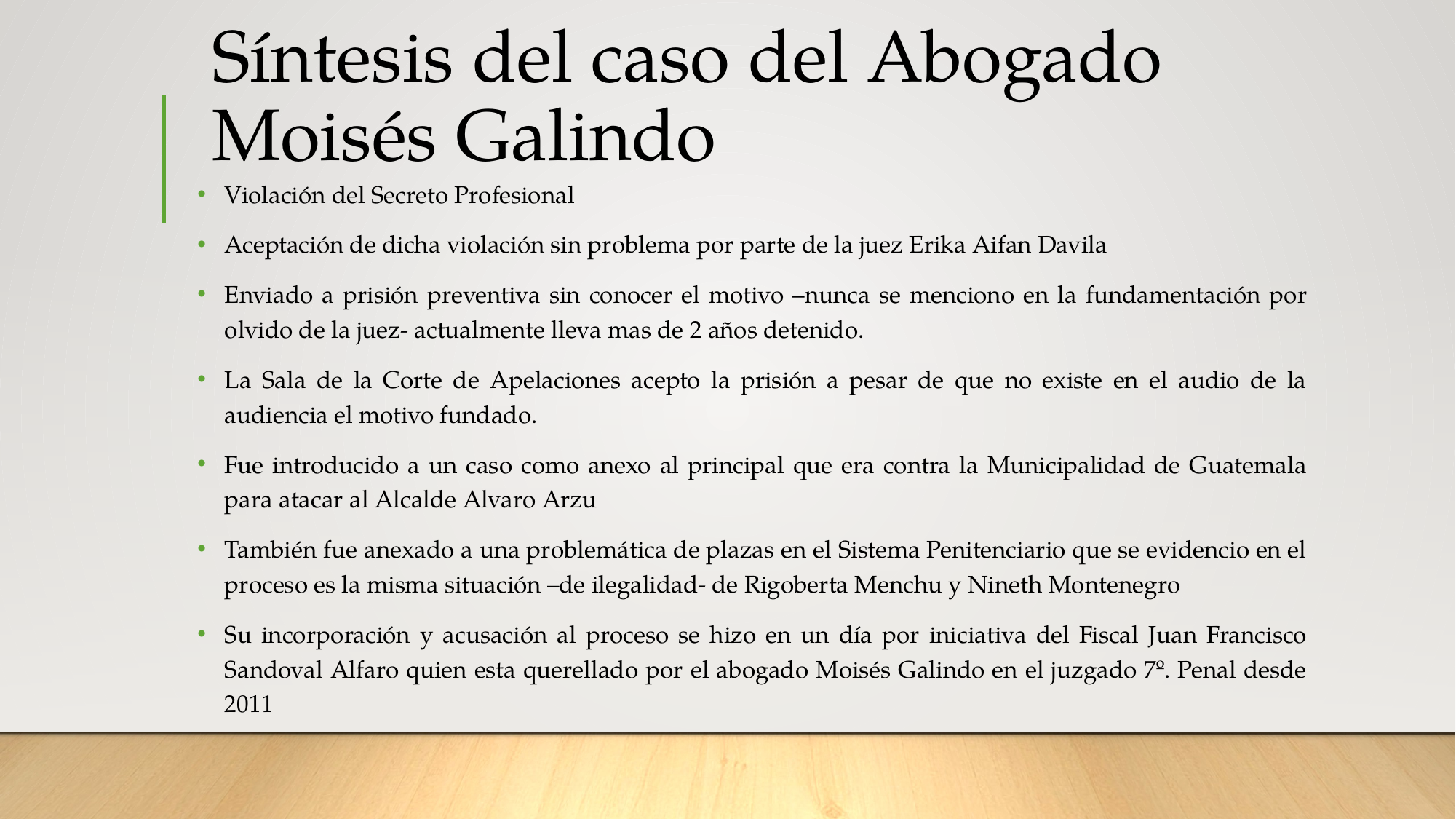

# Síntesis del caso del Abogado Moisés Galindo
Violación del Secreto Profesional
Aceptación de dicha violación sin problema por parte de la juez Erika Aifan Davila
Enviado a prisión preventiva sin conocer el motivo –nunca se menciono en la fundamentación por olvido de la juez- actualmente lleva mas de 2 años detenido.
La Sala de la Corte de Apelaciones acepto la prisión a pesar de que no existe en el audio de la audiencia el motivo fundado.
Fue introducido a un caso como anexo al principal que era contra la Municipalidad de Guatemala para atacar al Alcalde Alvaro Arzu
También fue anexado a una problemática de plazas en el Sistema Penitenciario que se evidencio en el proceso es la misma situación –de ilegalidad- de Rigoberta Menchu y Nineth Montenegro
Su incorporación y acusación al proceso se hizo en un día por iniciativa del Fiscal Juan Francisco Sandoval Alfaro quien esta querellado por el abogado Moisés Galindo en el juzgado 7º. Penal desde 2011